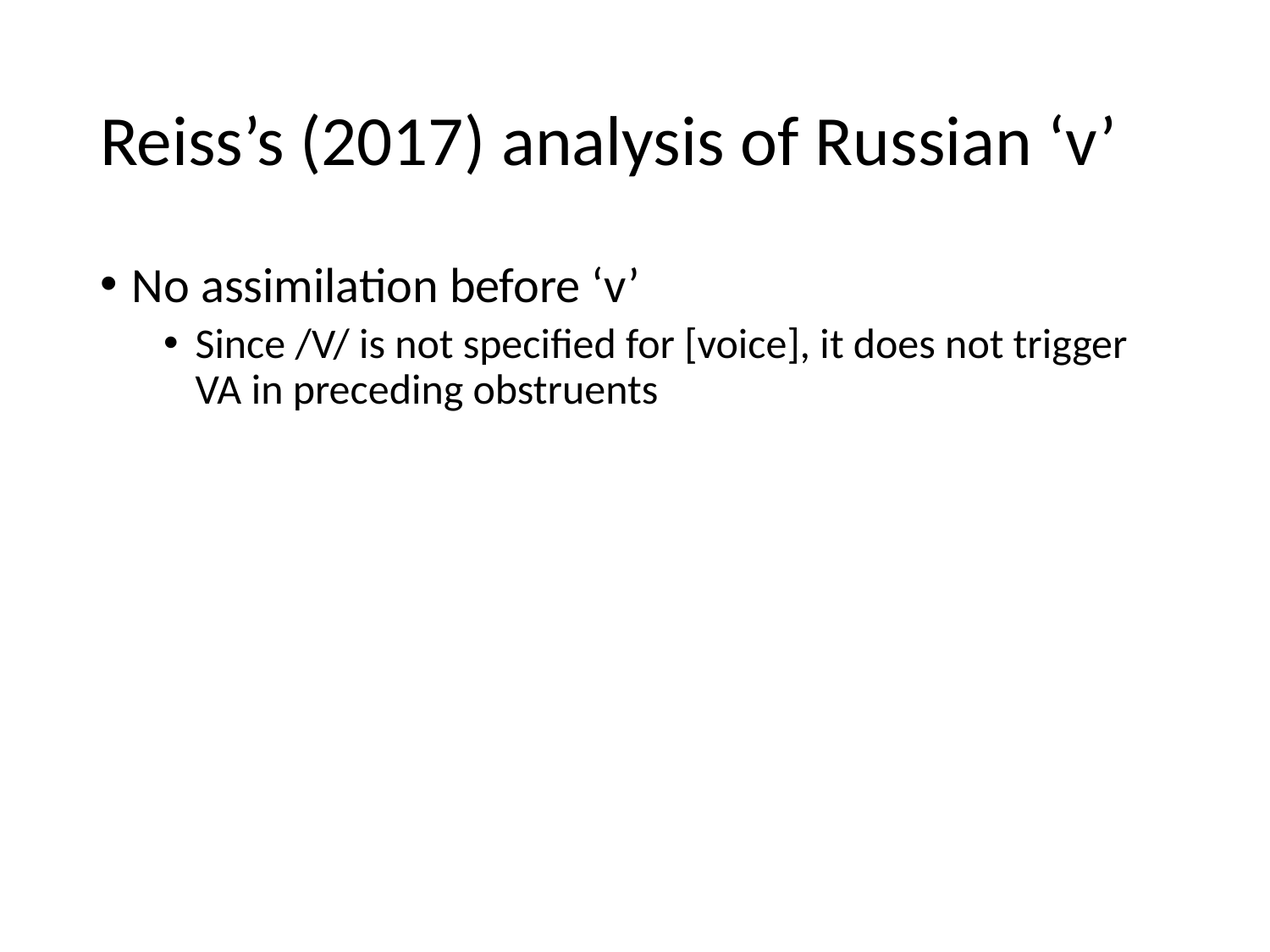

# Reiss’s (2017) analysis of Russian ‘v’
No assimilation before ‘v’
Since /V/ is not specified for [voice], it does not trigger VA in preceding obstruents